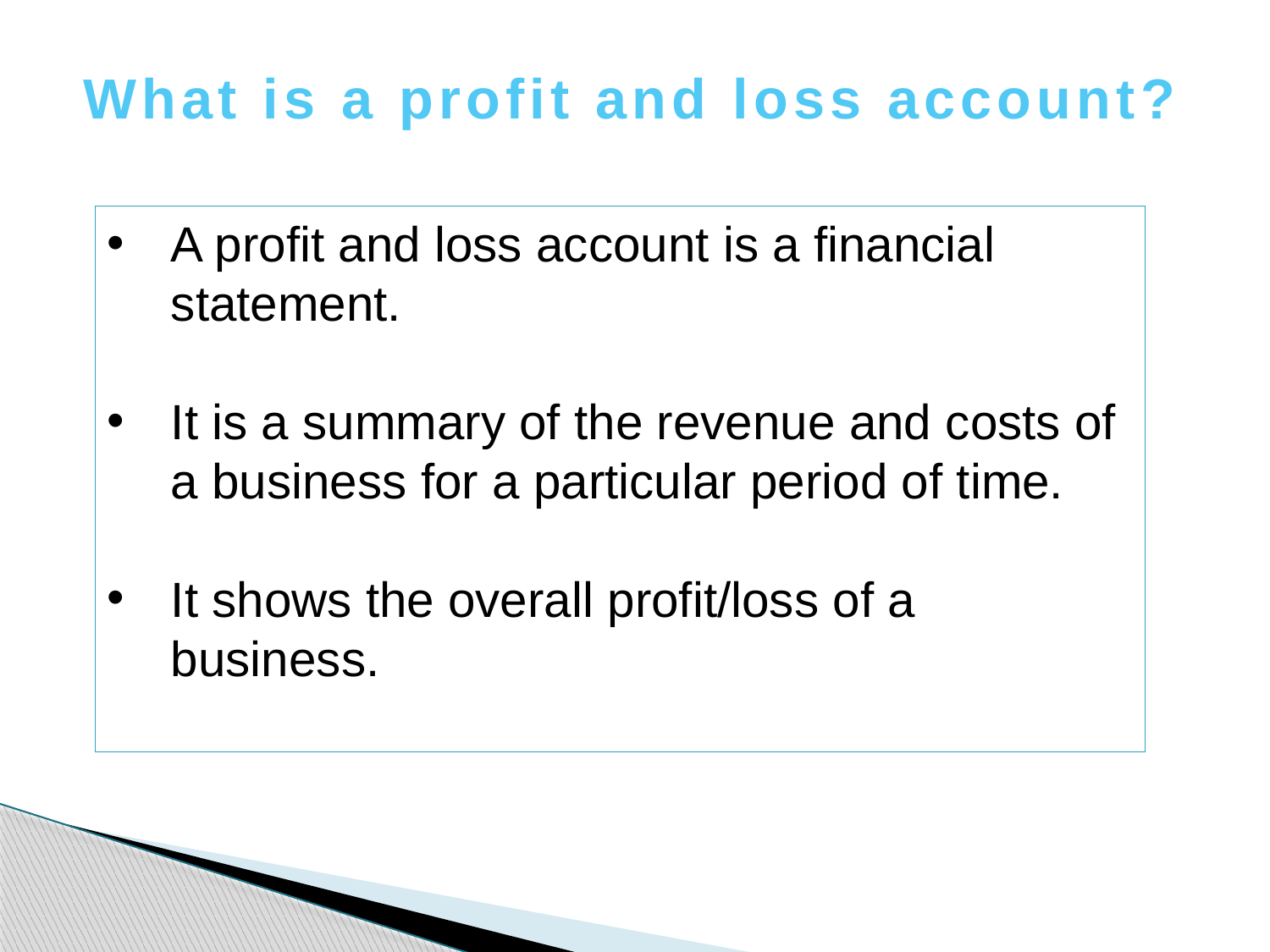

What is a profit and loss account?
A profit and loss account is a financial statement.

It is a summary of the revenue and costs of a business for a particular period of time.

It shows the overall profit/loss of a business.